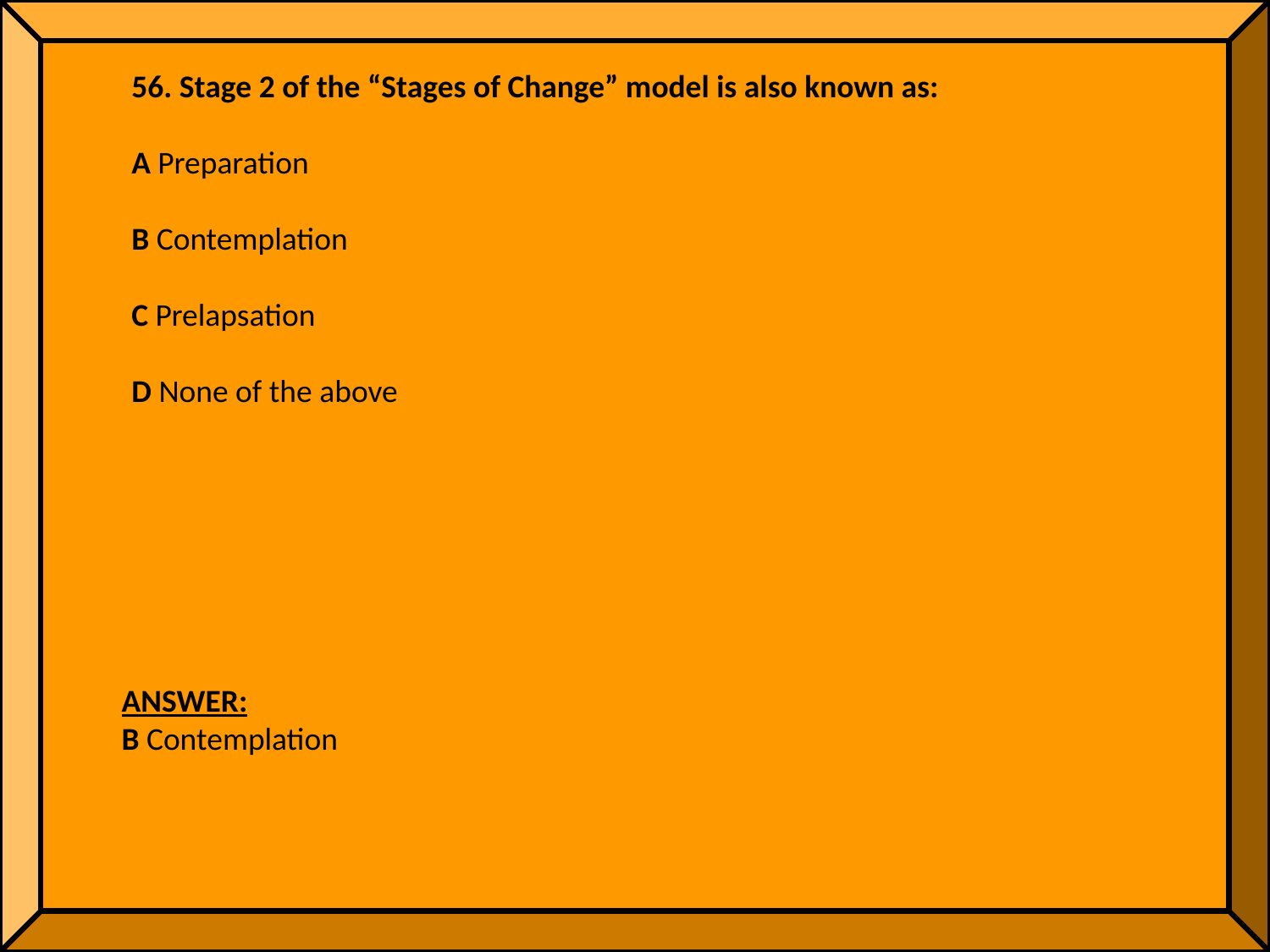

56. Stage 2 of the “Stages of Change” model is also known as:

A Preparation

B Contemplation

C Prelapsation

D None of the above

ANSWER:
B Contemplation